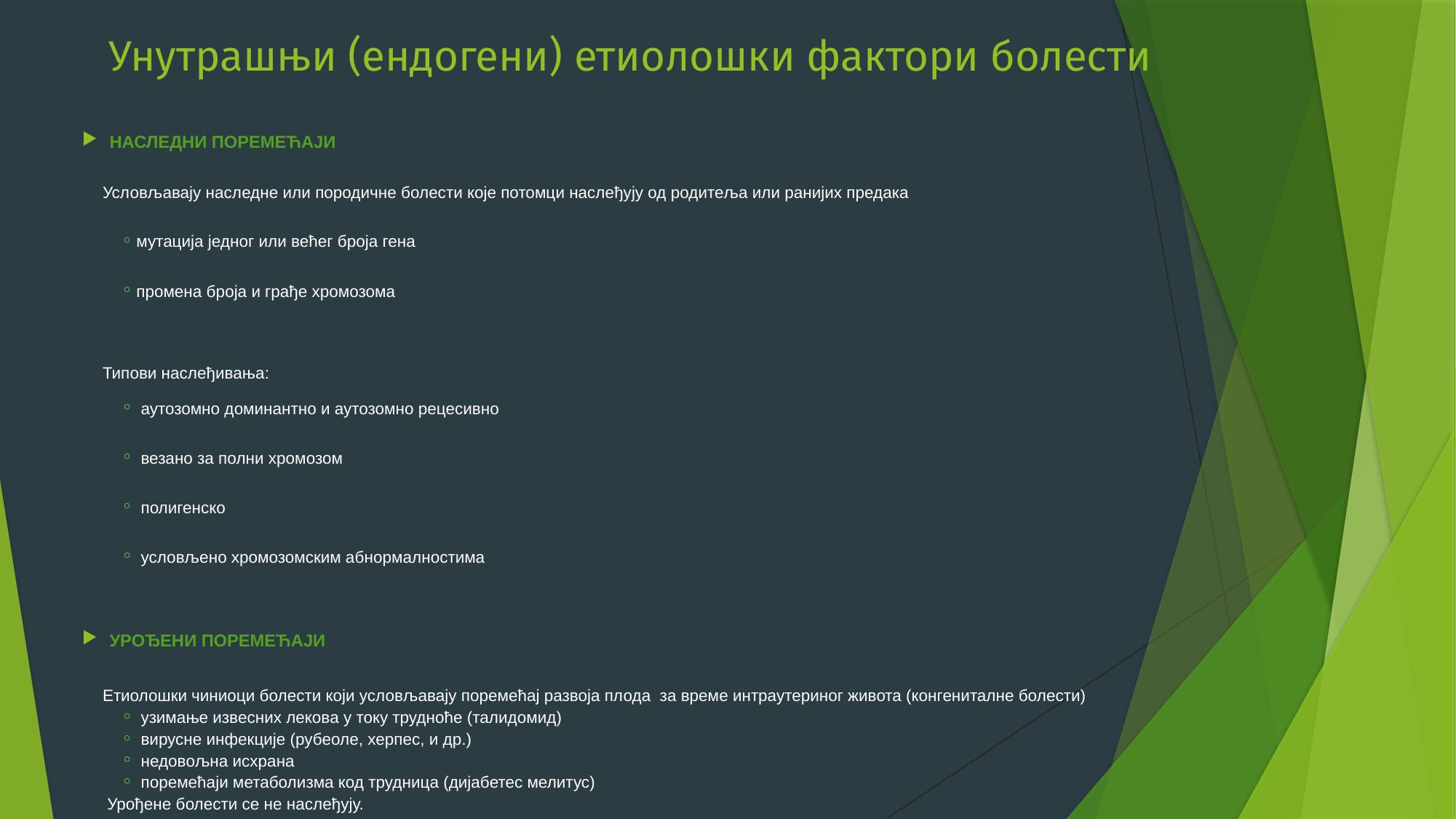

# Унутрашњи (ендогени) етиолошки фактори болести
НАСЛЕДНИ ПОРЕМЕЋАЈИ

Условљавају наследне или породичне болести које потомци наслеђују од родитеља или ранијих предака

мутација једног или већег броја гена

промена броја и грађе хромозома

Типови наслеђивања:

 аутозомно доминантно и аутозомно рецесивно

 везано за полни хромозом

 полигенско

 условљено хромозомским абнормалностима

УРОЂЕНИ ПОРЕМЕЋАЈИ

Етиолошки чиниоци болести који условљавају поремећај развоја плода  за време интраутериног живота (конгениталне болести)
 узимање извесних лекова у току трудноће (талидомид)
 вирусне инфекције (рубеоле, херпес, и др.)
 недовољна исхрана
 поремећаји метаболизма код трудница (дијабетес мелитус)
 Урођене болести се не наслеђују.